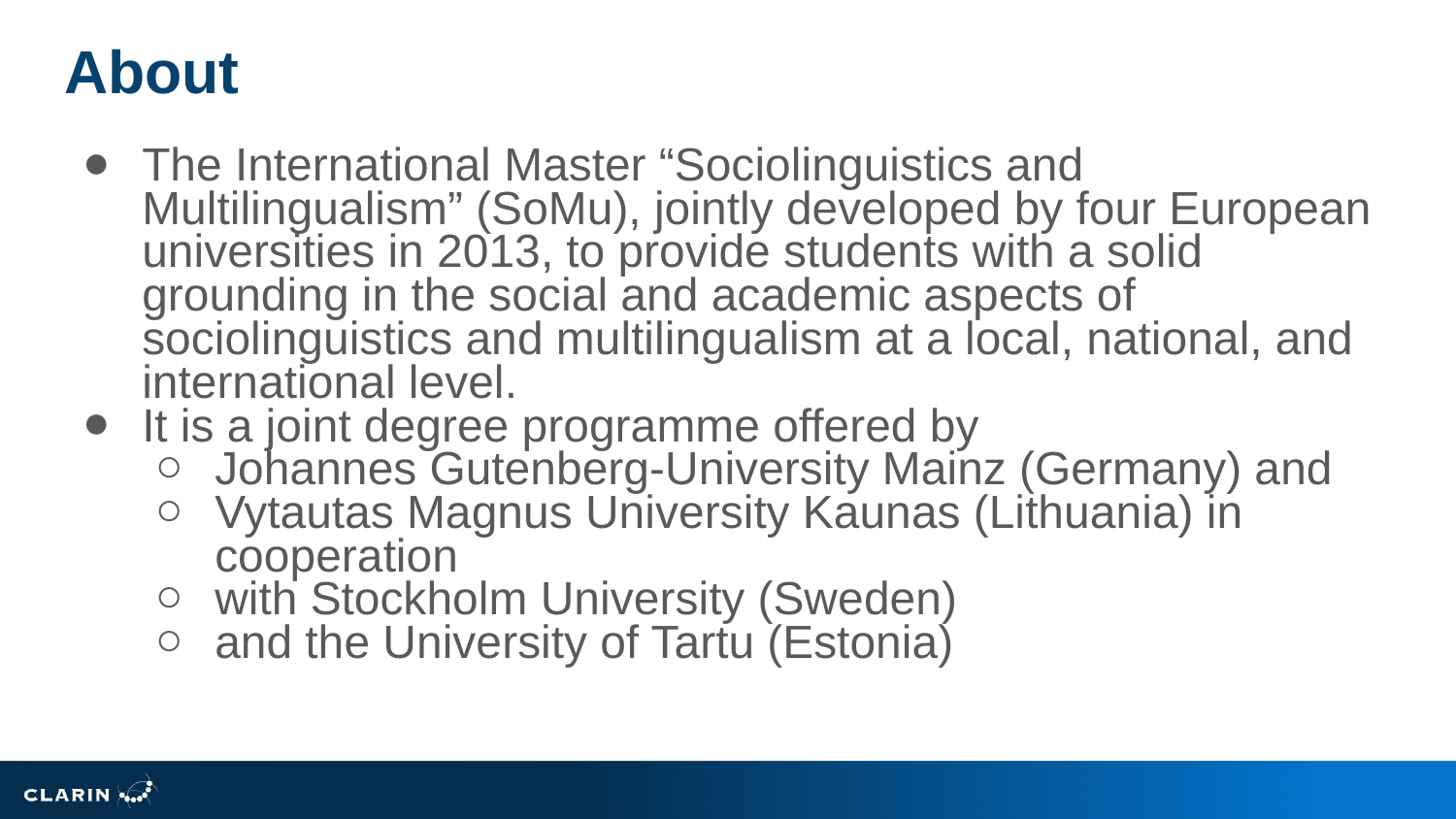

# About
The International Master “Sociolinguistics and Multilingualism” (SoMu), jointly developed by four European universities in 2013, to provide students with a solid grounding in the social and academic aspects of sociolinguistics and multilingualism at a local, national, and international level.
It is a joint degree programme offered by
Johannes Gutenberg-University Mainz (Germany) and
Vytautas Magnus University Kaunas (Lithuania) in cooperation
with Stockholm University (Sweden)
and the University of Tartu (Estonia)